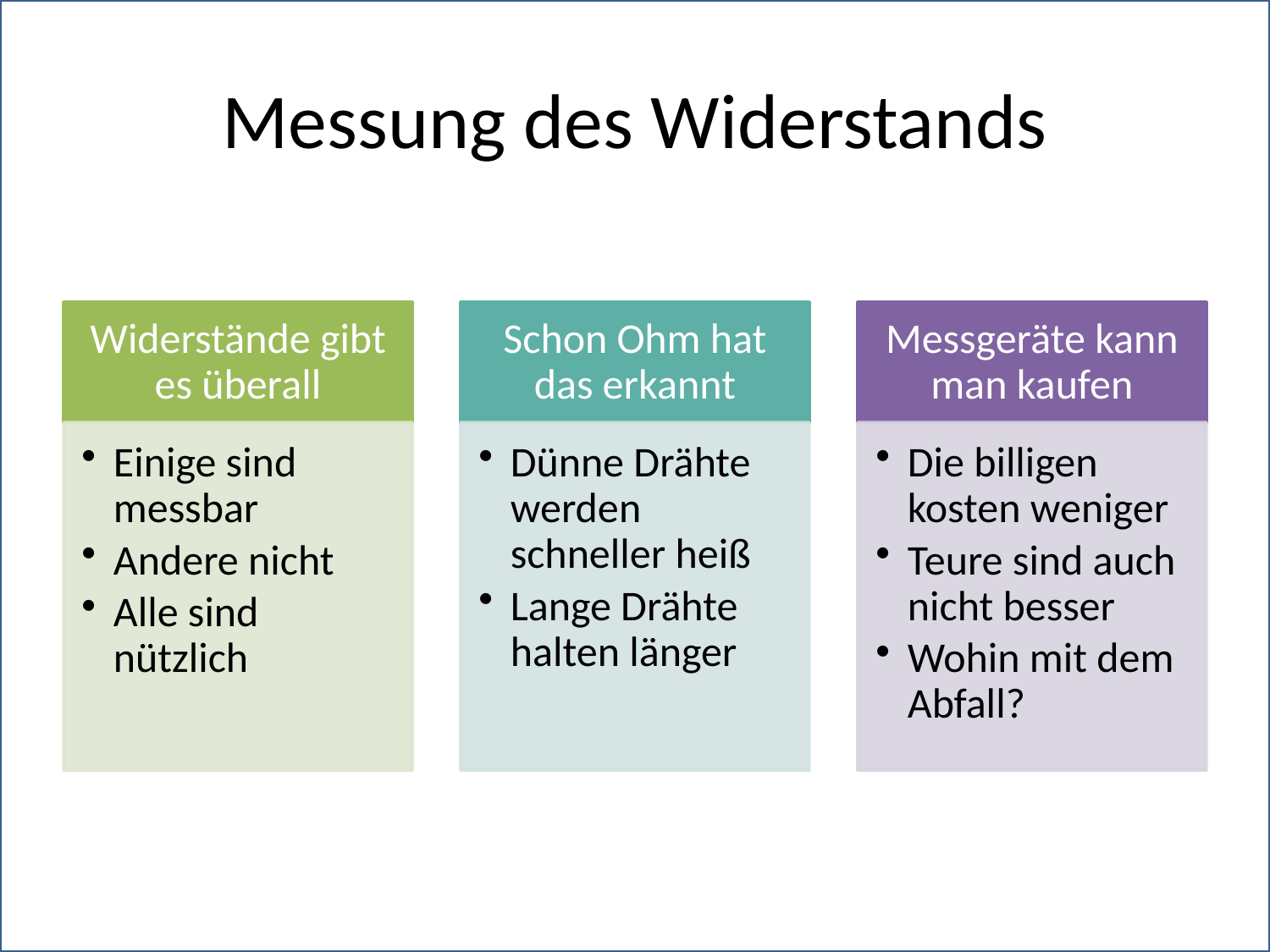

# Messung des Widerstands
Widerstände gibt es überall
Einige sind messbar
Andere nicht
Alle sind nützlich
Schon Ohm hat das erkannt
Dünne Drähte werden schneller heiß
Lange Drähte halten länger
Messgeräte kann man kaufen
Die billigen kosten weniger
Teure sind auch nicht besser
Wohin mit dem Abfall?